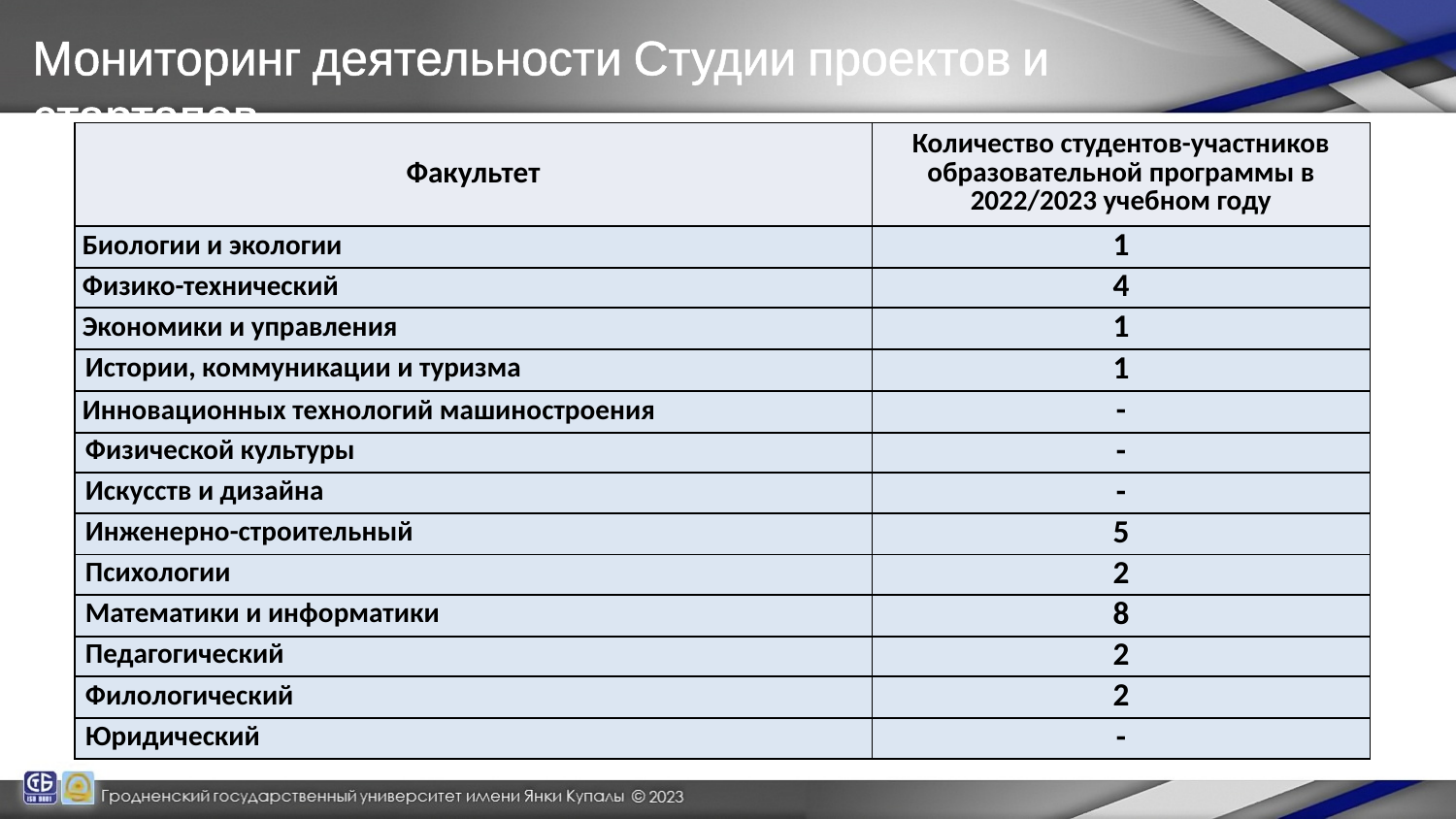

Мониторинг деятельности Студии проектов и стартапов
| Факультет | Количество студентов-участников образовательной программы в 2022/2023 учебном году |
| --- | --- |
| Биологии и экологии | 1 |
| Физико-технический | 4 |
| Экономики и управления | 1 |
| Истории, коммуникации и туризма | 1 |
| Инновационных технологий машиностроения | - |
| Физической культуры | - |
| Искусств и дизайна | - |
| Инженерно-строительный | 5 |
| Психологии | 2 |
| Математики и информатики | 8 |
| Педагогический | 2 |
| Филологический | 2 |
| Юридический | - |